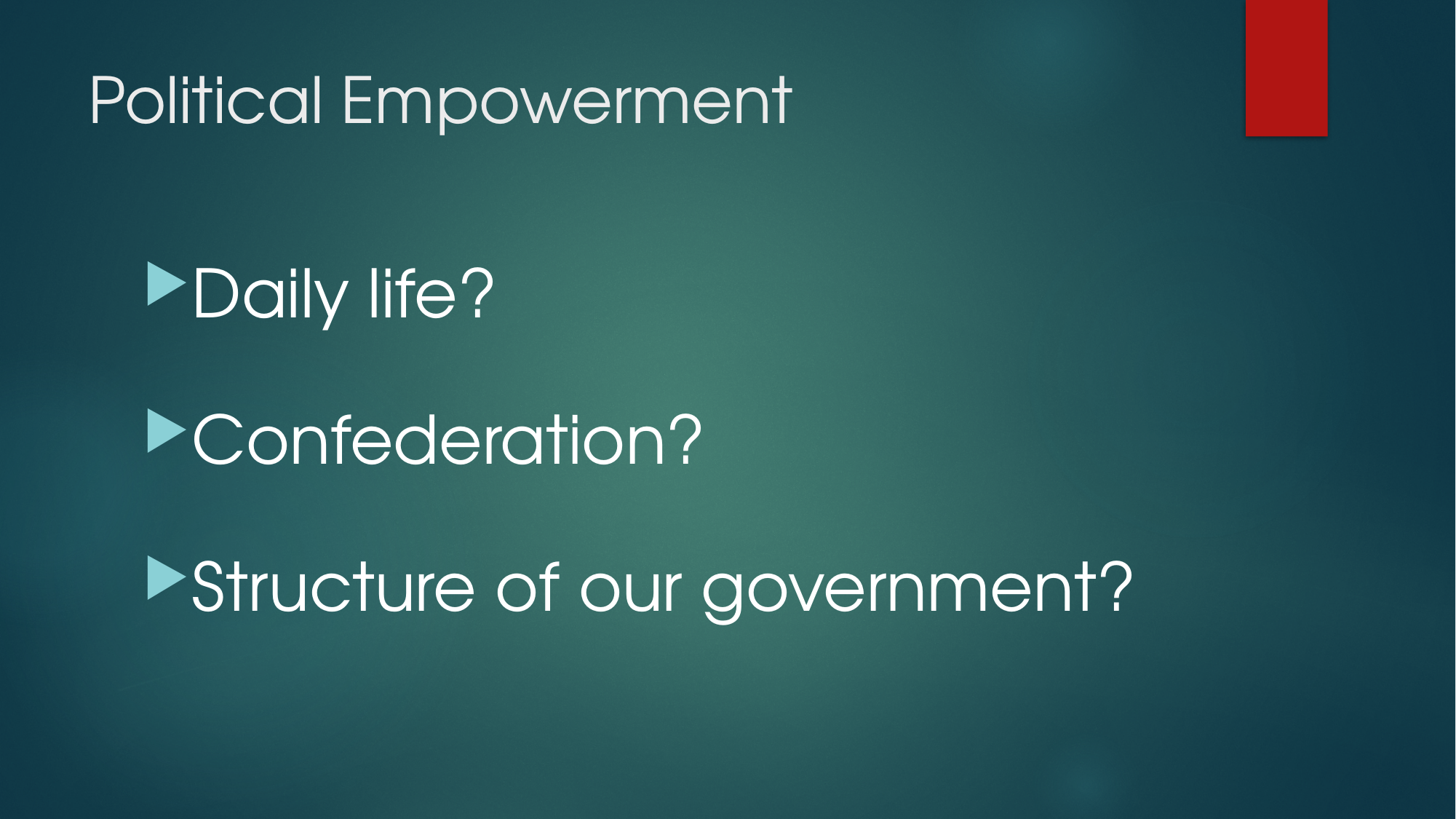

# Political Empowerment
Daily life?

Confederation?

Structure of our government?